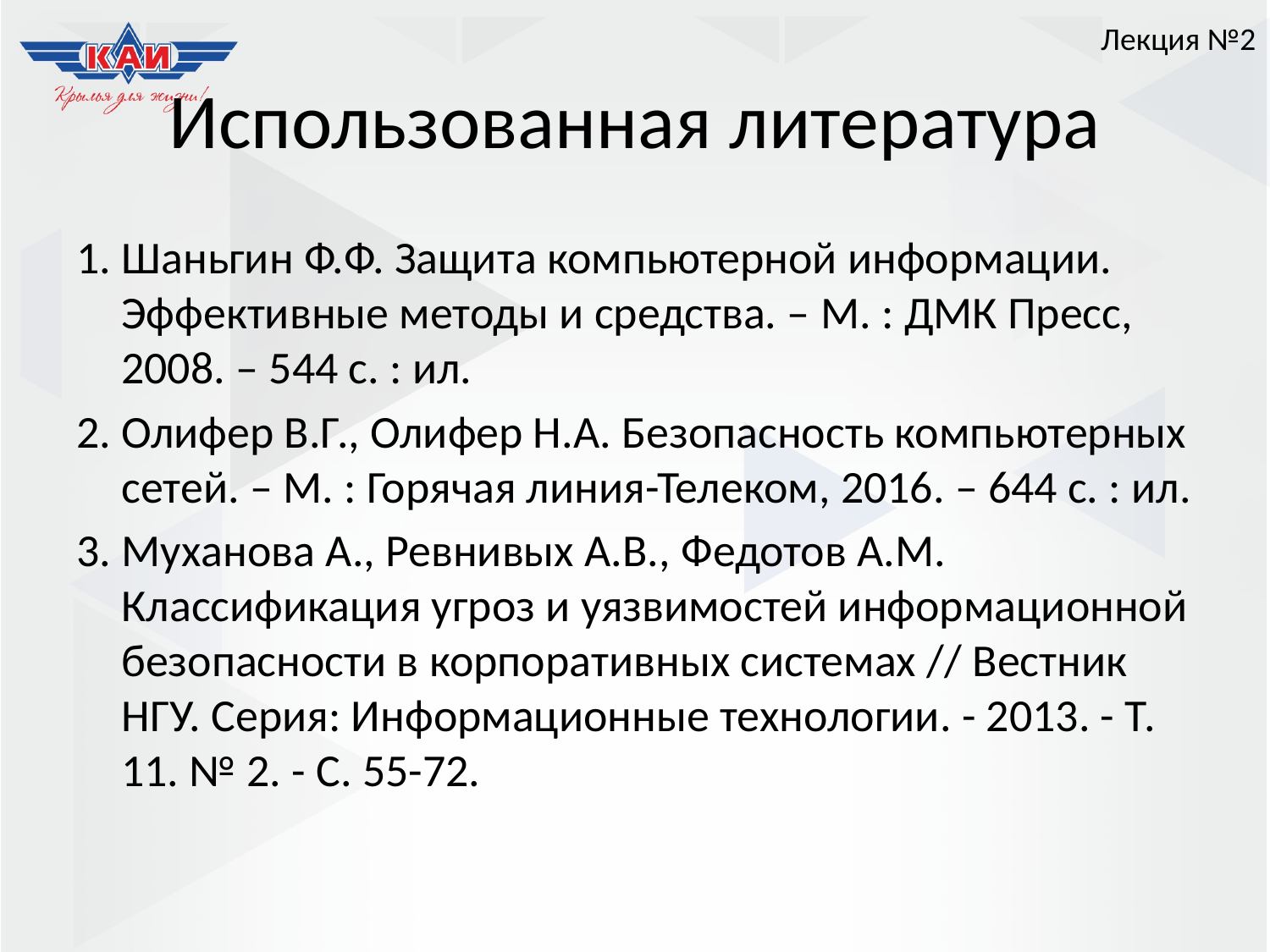

Лекция №2
# Использованная литература
Шаньгин Ф.Ф. Защита компьютерной информации. Эффективные методы и средства. – М. : ДМК Пресс, 2008. – 544 с. : ил.
Олифер В.Г., Олифер Н.А. Безопасность компьютерных сетей. – М. : Горячая линия-Телеком, 2016. – 644 с. : ил.
Муханова А., Ревнивых А.В., Федотов А.М. Классификация угроз и уязвимостей информационной безопасности в корпоративных системах // Вестник НГУ. Серия: Информационные технологии. - 2013. - Т. 11. № 2. - С. 55-72.